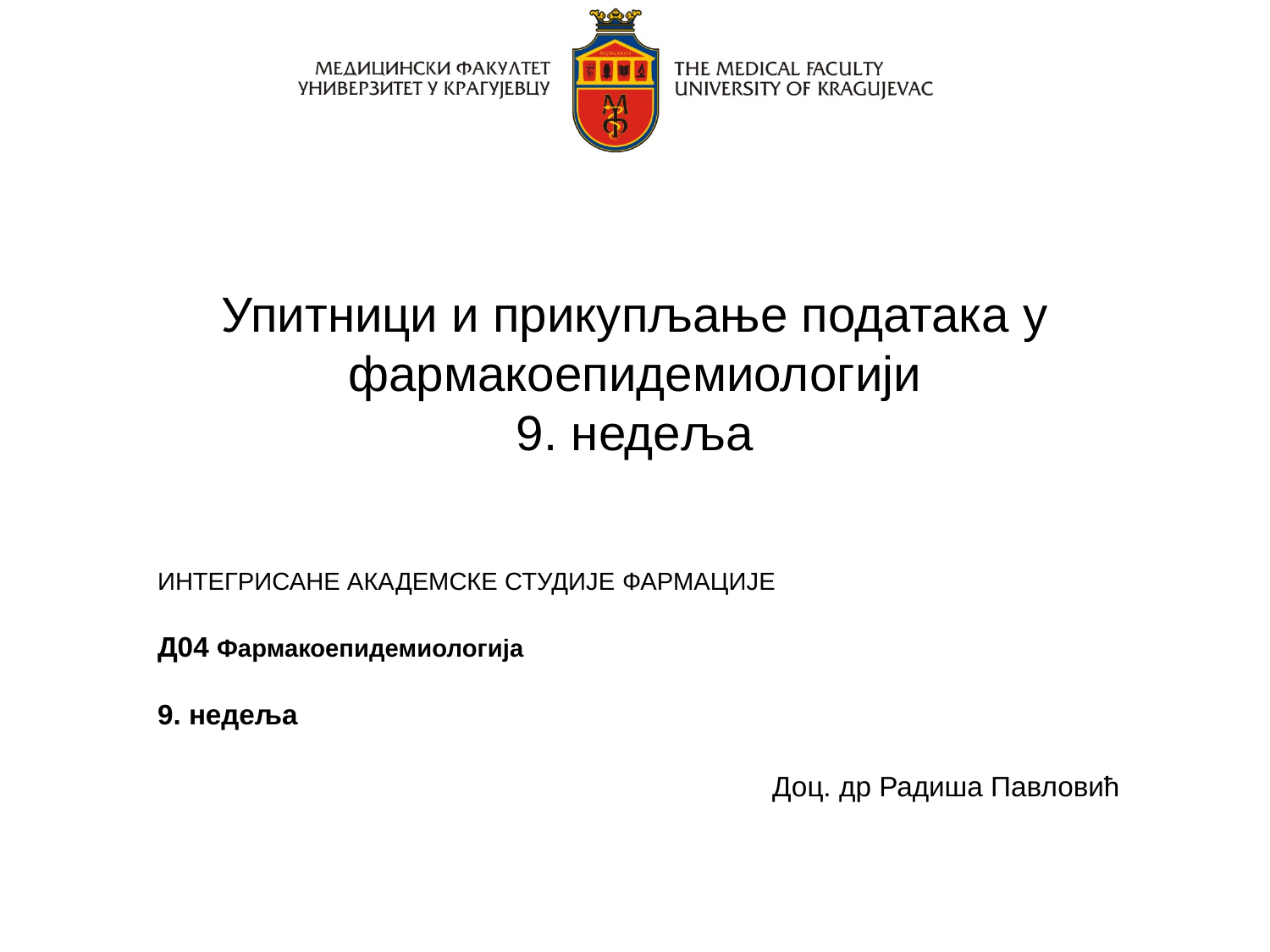

# Упитници и прикупљање података у фармакоепидемиологији 9. недеља
ИНТЕГРИСАНЕ АКАДЕМСКЕ СТУДИЈЕ ФАРМАЦИЈЕ

Д04 Фармакоепидемиологија

9. недеља

Доц. др Радиша Павловић